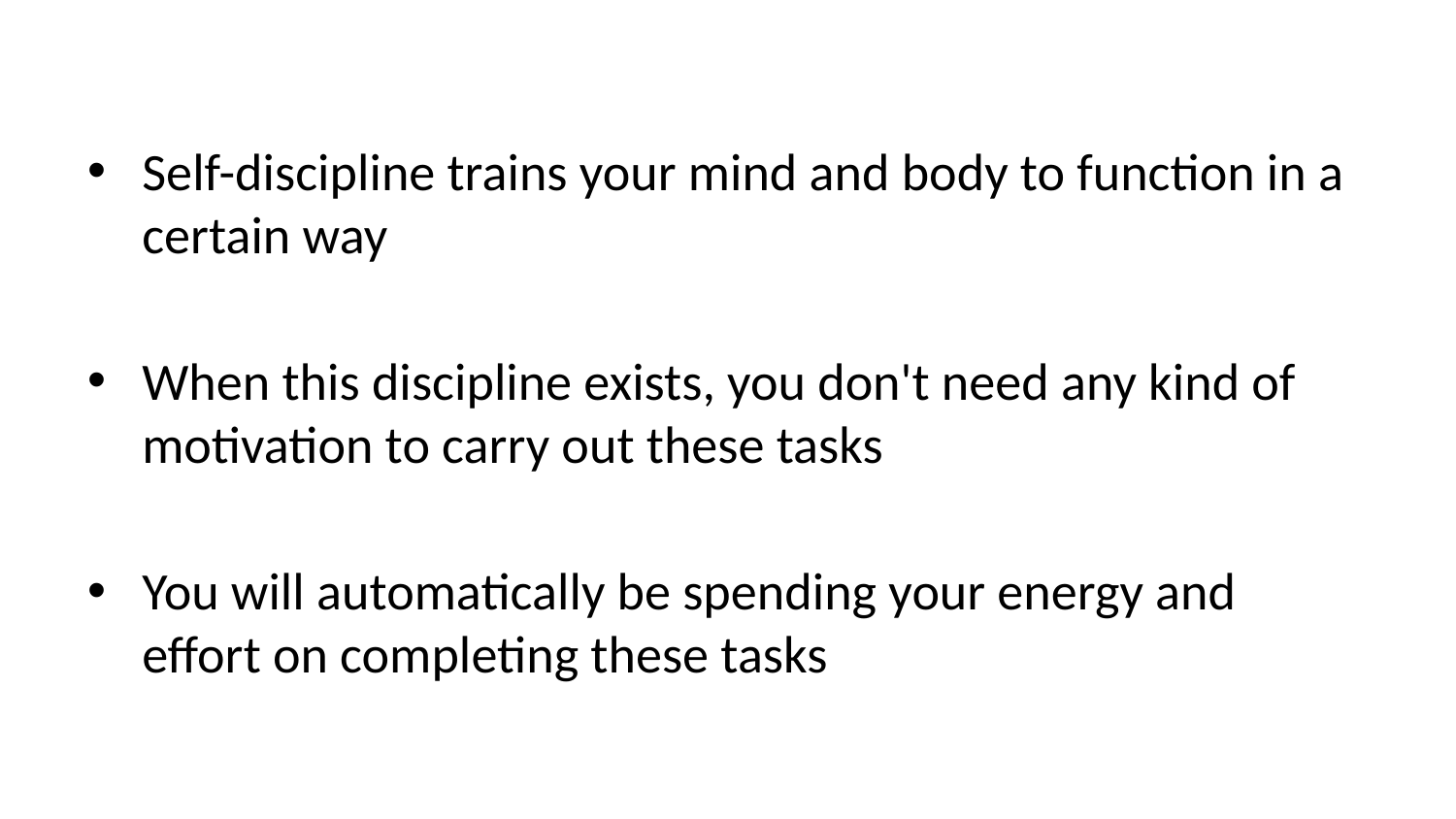

Self-discipline trains your mind and body to function in a certain way

When this discipline exists, you don't need any kind of motivation to carry out these tasks

You will automatically be spending your energy and effort on completing these tasks